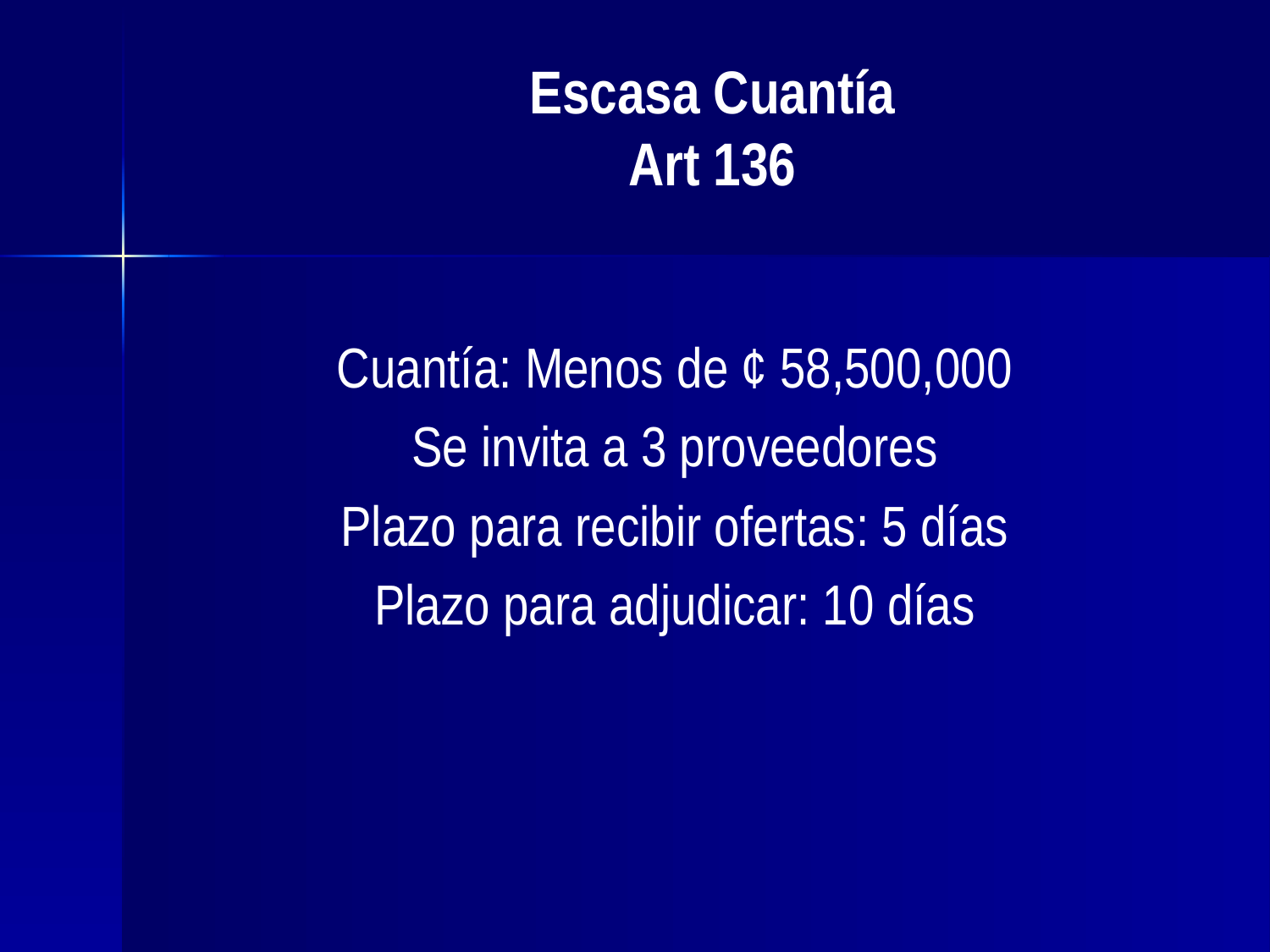

# Escasa Cuantía Art 136

Cuantía: Menos de ¢ 58,500,000
Se invita a 3 proveedores
Plazo para recibir ofertas: 5 días
Plazo para adjudicar: 10 días